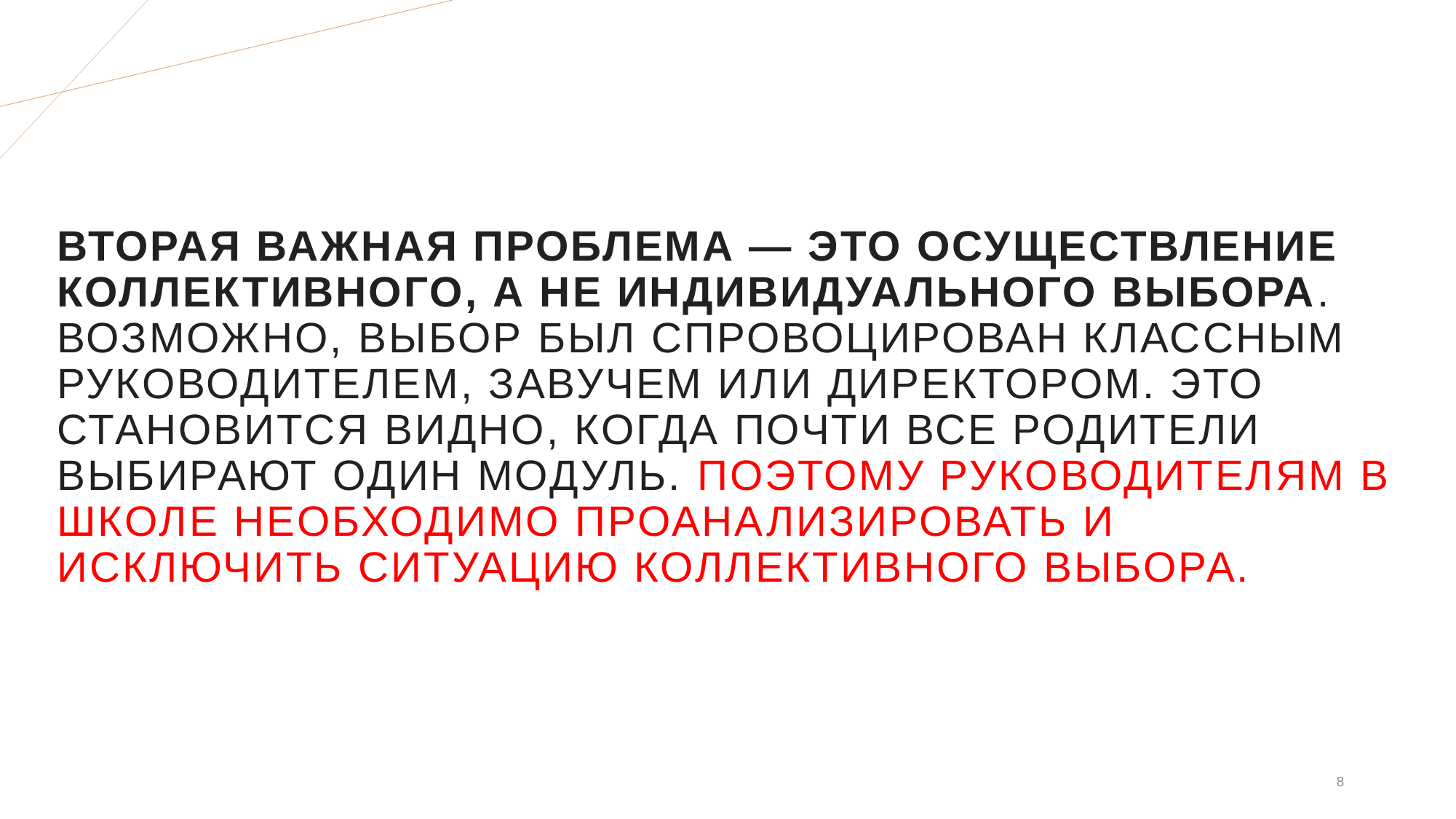

# Вторая важная проблема — это осуществление коллективного, а не индивидуального выбора. Возможно, выбор был спровоцирован классным руководителем, завучем или директором. Это становится видно, когда почти все родители выбирают один модуль. Поэтому руководителям в школе необходимо проанализировать и исключить ситуацию коллективного выбора.
8